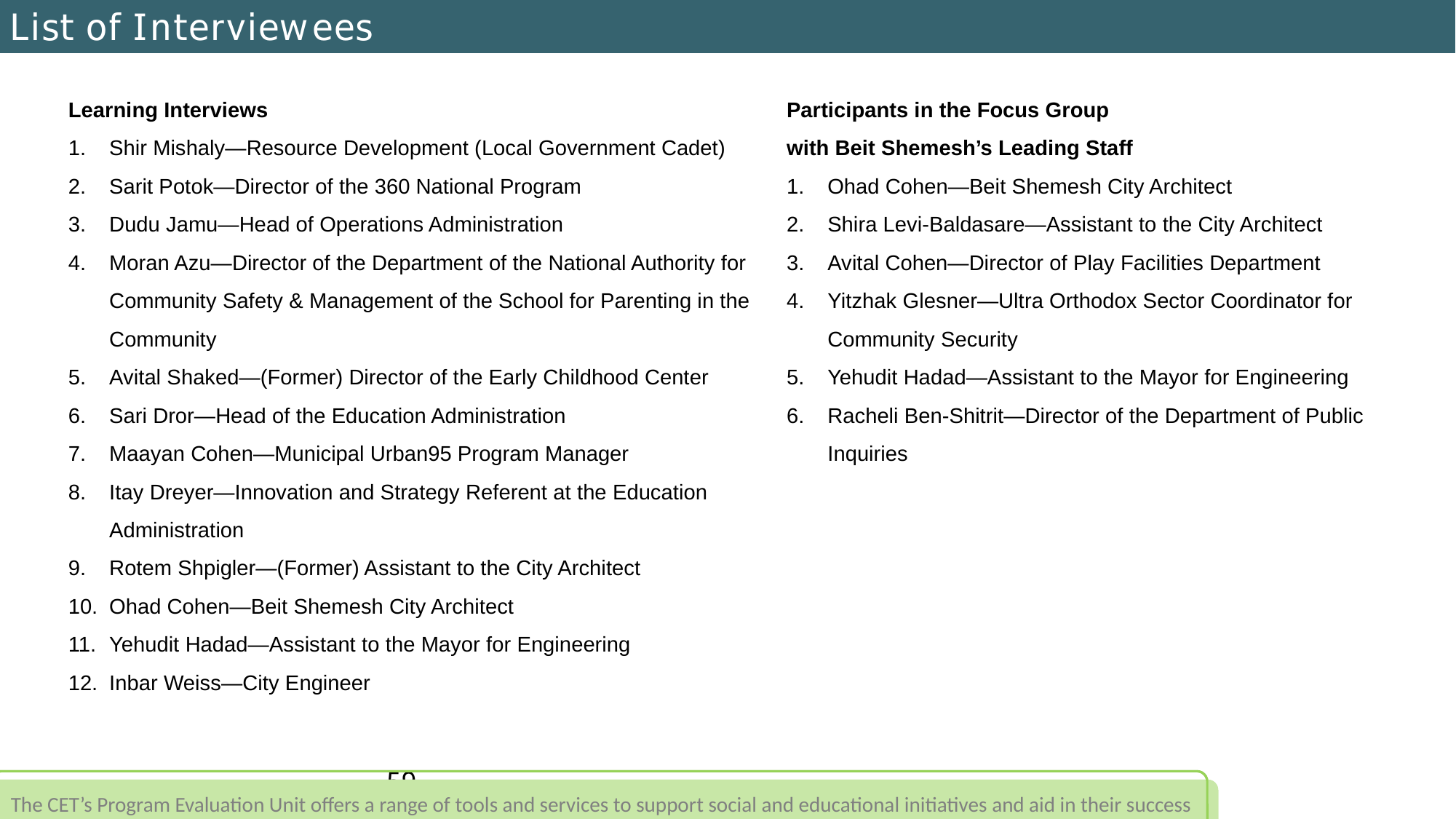

List of Interviewees
Learning Interviews
Shir Mishaly—Resource Development (Local Government Cadet)
Sarit Potok—Director of the 360 National Program
Dudu Jamu—Head of Operations Administration
Moran Azu—Director of the Department of the National Authority for Community Safety & Management of the School for Parenting in the Community
Avital Shaked—(Former) Director of the Early Childhood Center
Sari Dror—Head of the Education Administration
Maayan Cohen—Municipal Urban95 Program Manager
Itay Dreyer—Innovation and Strategy Referent at the Education Administration
Rotem Shpigler—(Former) Assistant to the City Architect
Ohad Cohen—Beit Shemesh City Architect
Yehudit Hadad—Assistant to the Mayor for Engineering
Inbar Weiss—City Engineer
Participants in the Focus Group
with Beit Shemesh’s Leading Staff
Ohad Cohen—Beit Shemesh City Architect
Shira Levi-Baldasare—Assistant to the City Architect
Avital Cohen—Director of Play Facilities Department
Yitzhak Glesner—Ultra Orthodox Sector Coordinator for Community Security
Yehudit Hadad—Assistant to the Mayor for Engineering
Racheli Ben-Shitrit—Director of the Department of Public Inquiries